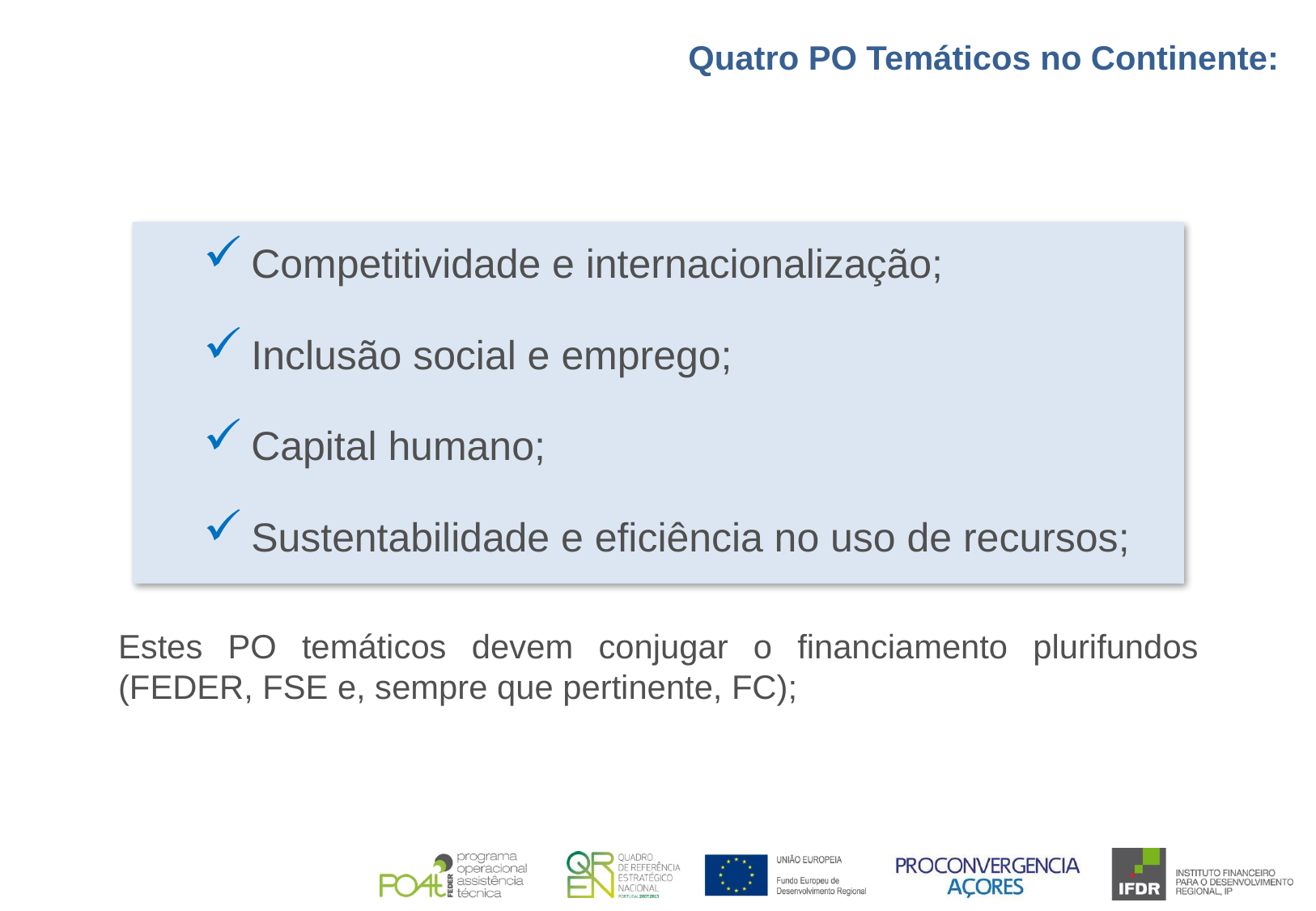

Quatro PO Temáticos no Continente:
Competitividade e internacionalização;
Inclusão social e emprego;
Capital humano;
Sustentabilidade e eficiência no uso de recursos;
Estes PO temáticos devem conjugar o financiamento plurifundos (FEDER, FSE e, sempre que pertinente, FC);